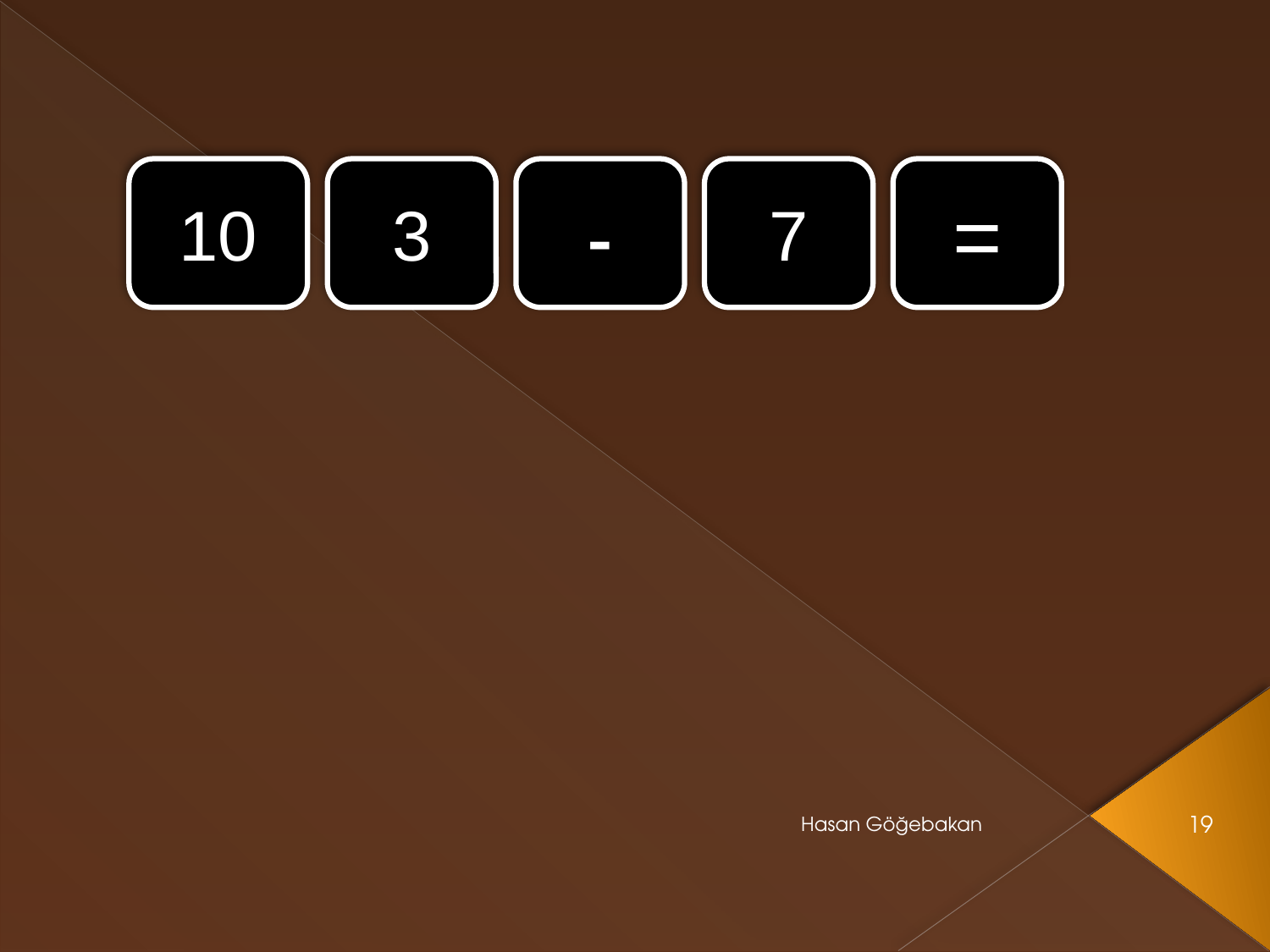

#
10
3
-
7
=

Hasan Göğebakan
19